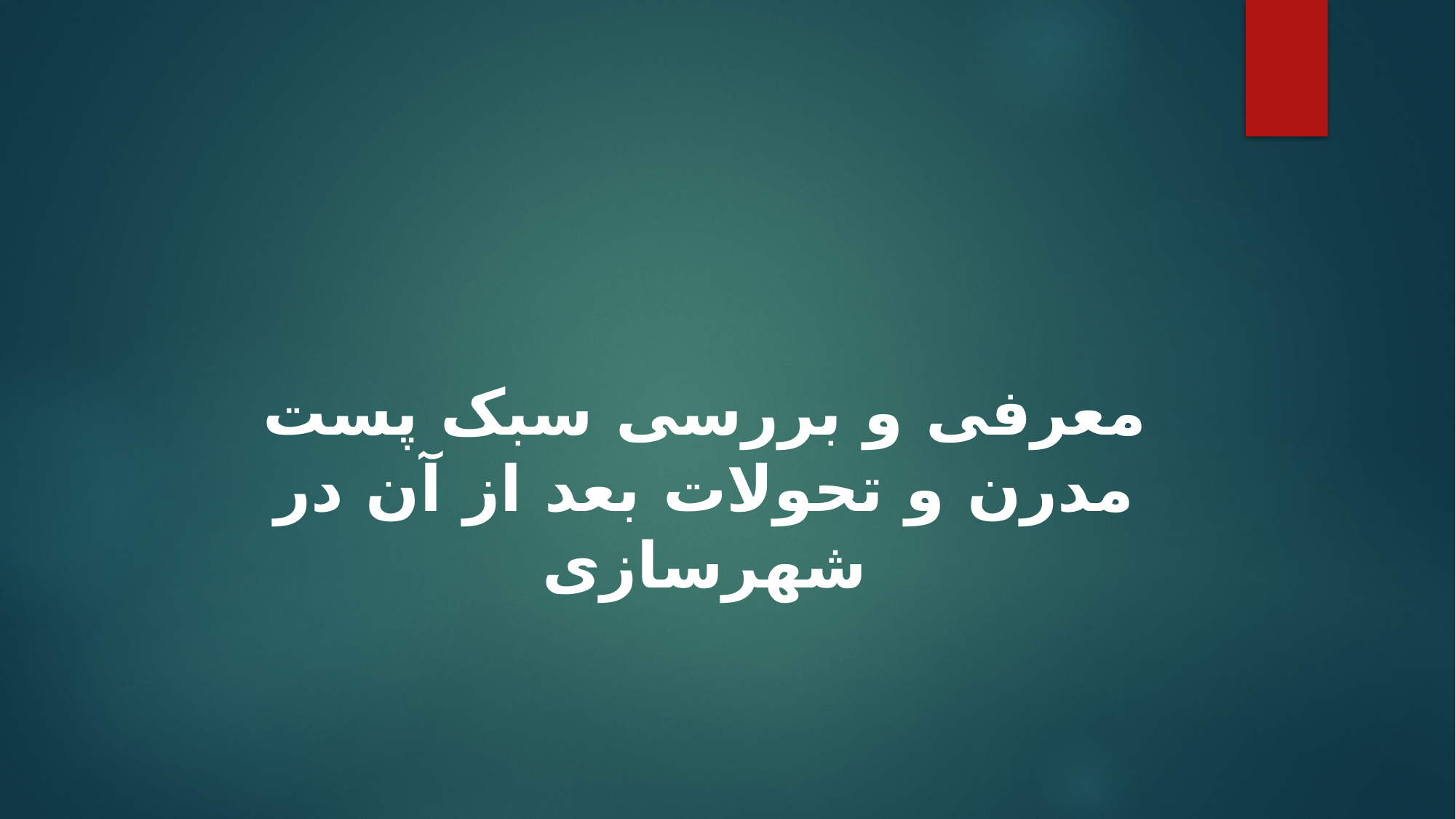

معرفی و بررسی سبک پست مدرن و تحولات بعد از آن در شهرسازی